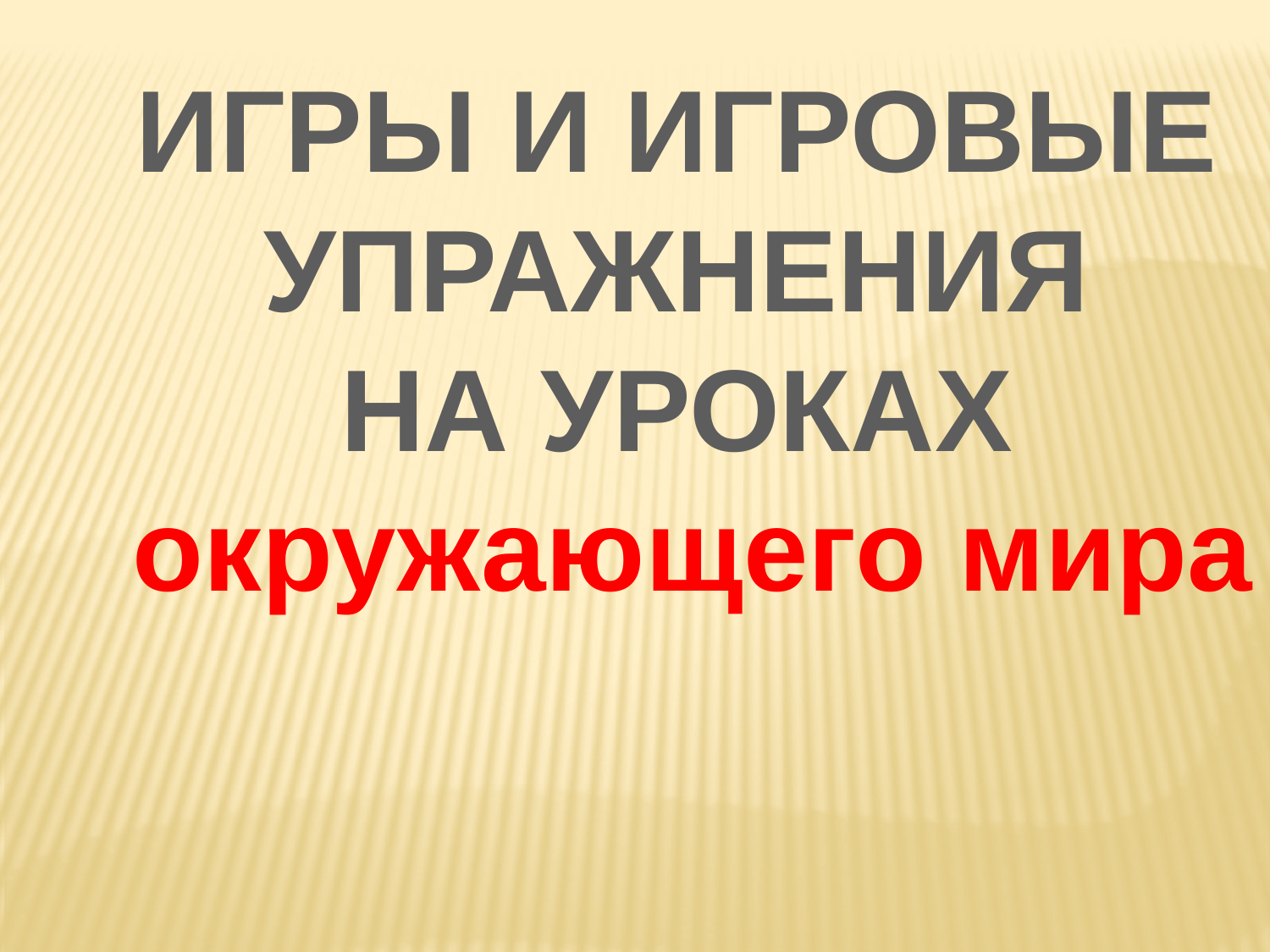

ИГРЫ И ИГРОВЫЕ
УПРАЖНЕНИЯ
НА УРОКАХ
окружающего мира